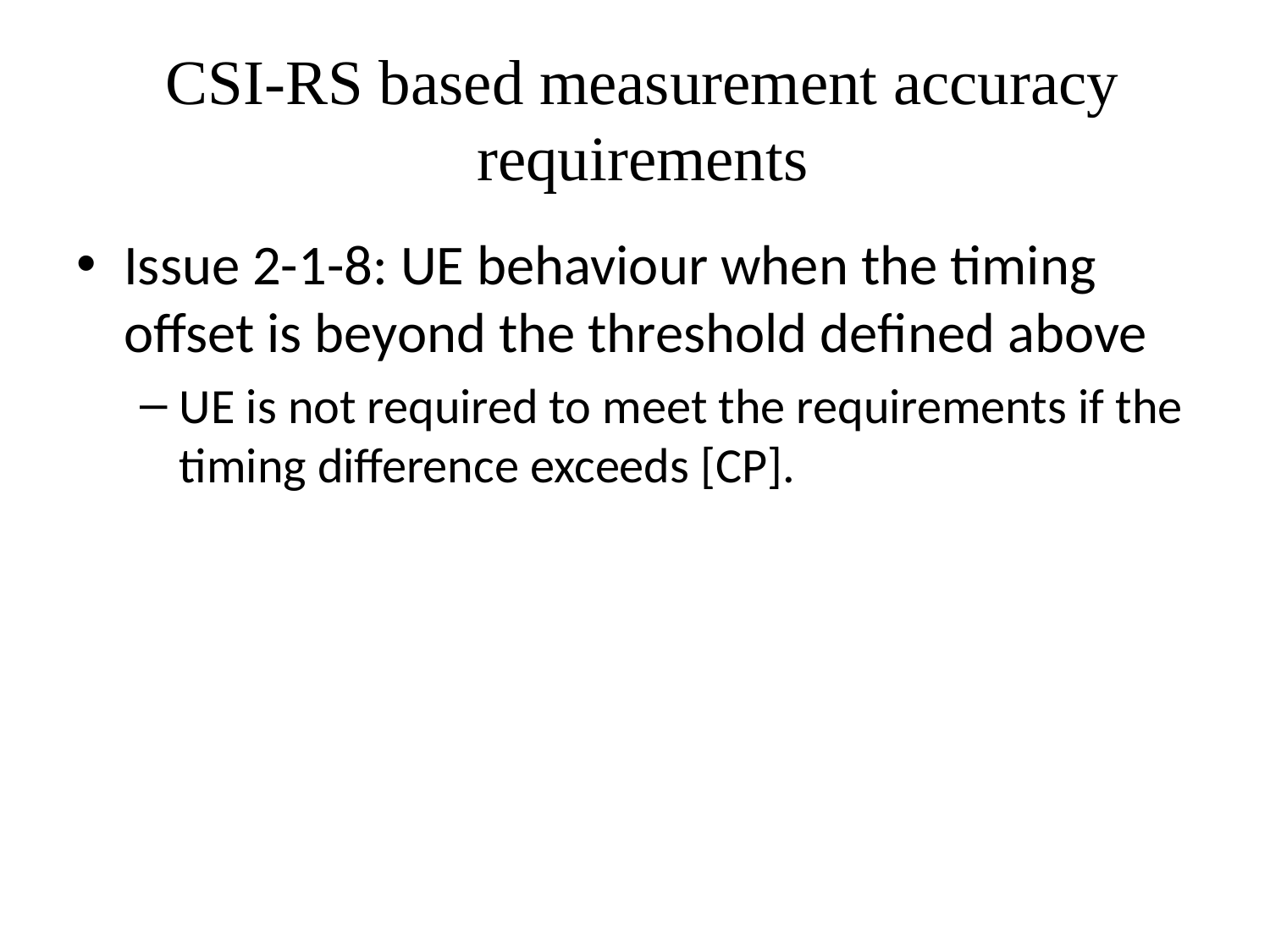

# CSI-RS based measurement accuracy requirements
Issue 2-1-8: UE behaviour when the timing offset is beyond the threshold defined above
UE is not required to meet the requirements if the timing difference exceeds [CP].